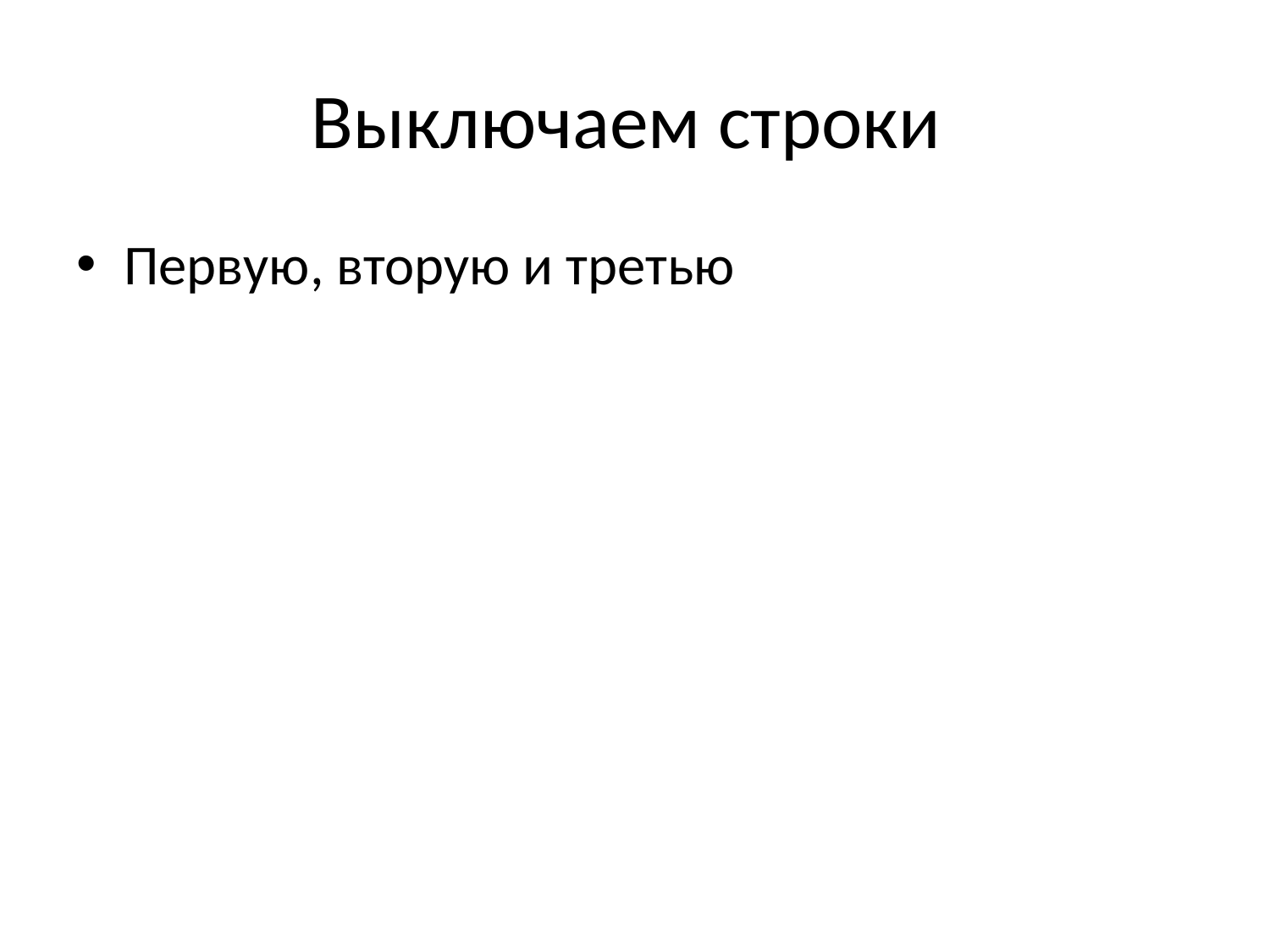

# Выключаем строки
Первую, вторую и третью